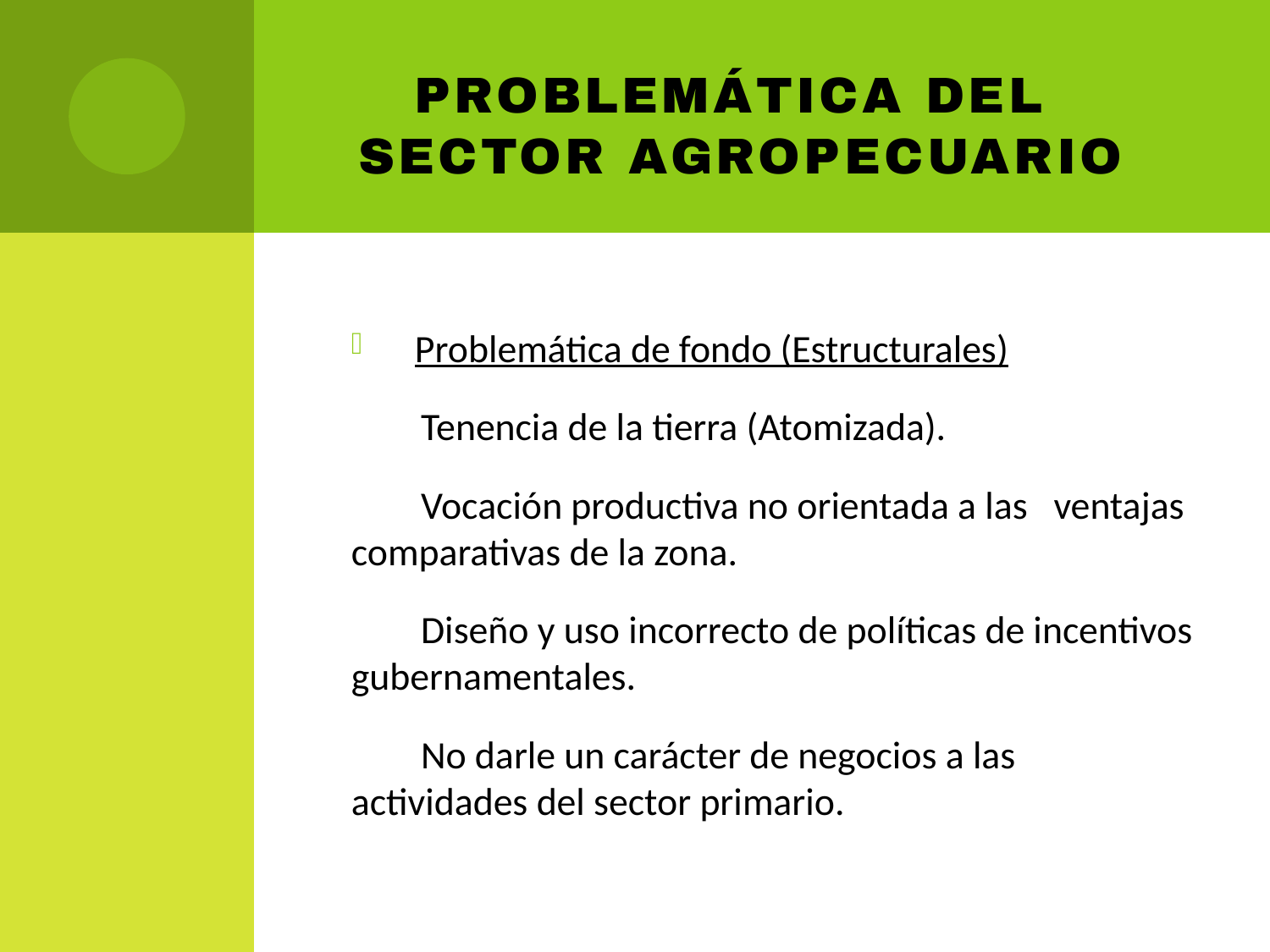

# PROBLEMÁTICA DEL  SECTOR AGROPECUARIO
Problemática de fondo (Estructurales)
        Tenencia de la tierra (Atomizada).
        Vocación productiva no orientada a las   ventajas comparativas de la zona.
        Diseño y uso incorrecto de políticas de incentivos gubernamentales.
        No darle un carácter de negocios a las actividades del sector primario.